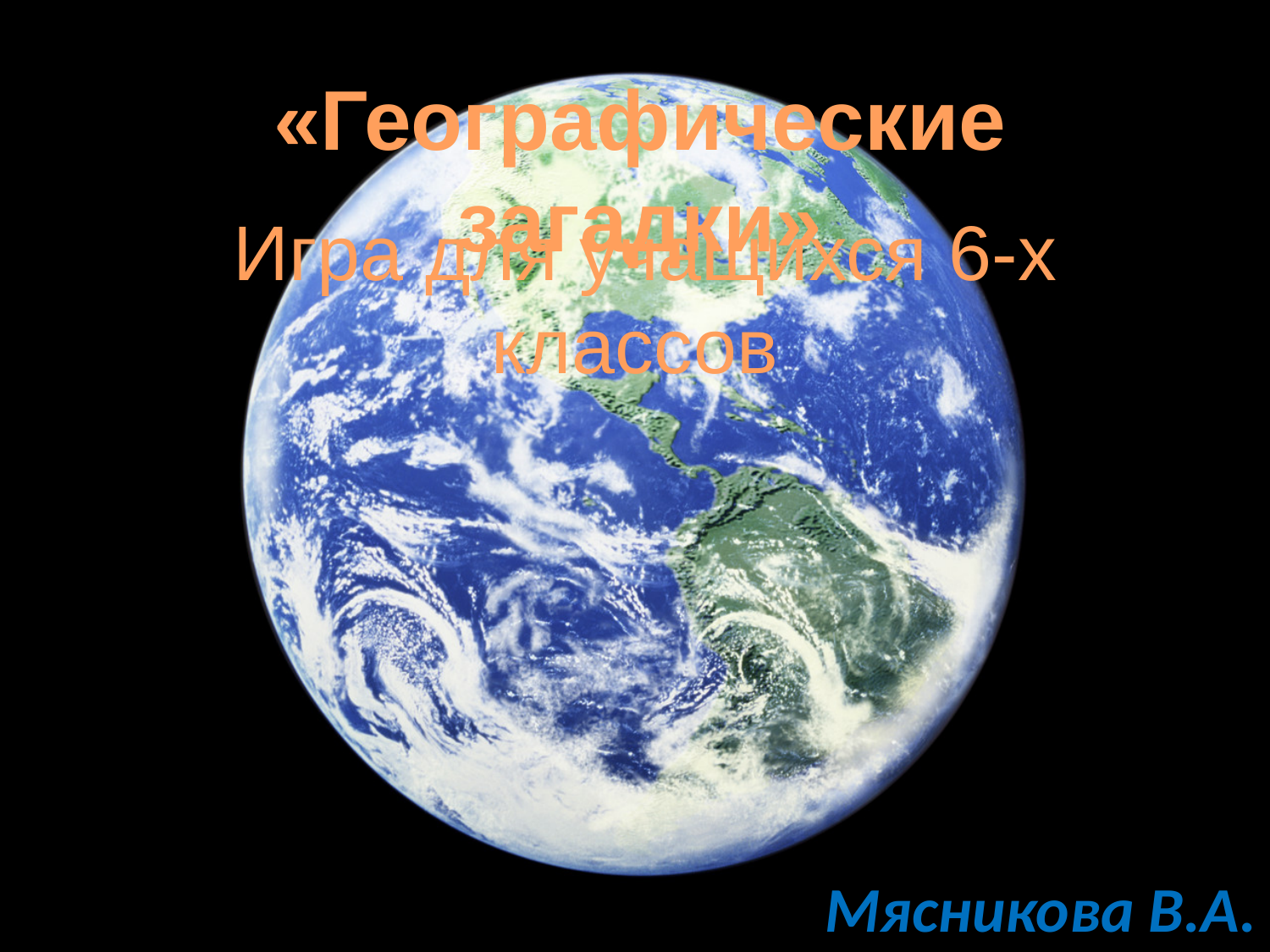

# Игра для учащихся 6-х классов
«Географические загадки»
Мясникова В.А.